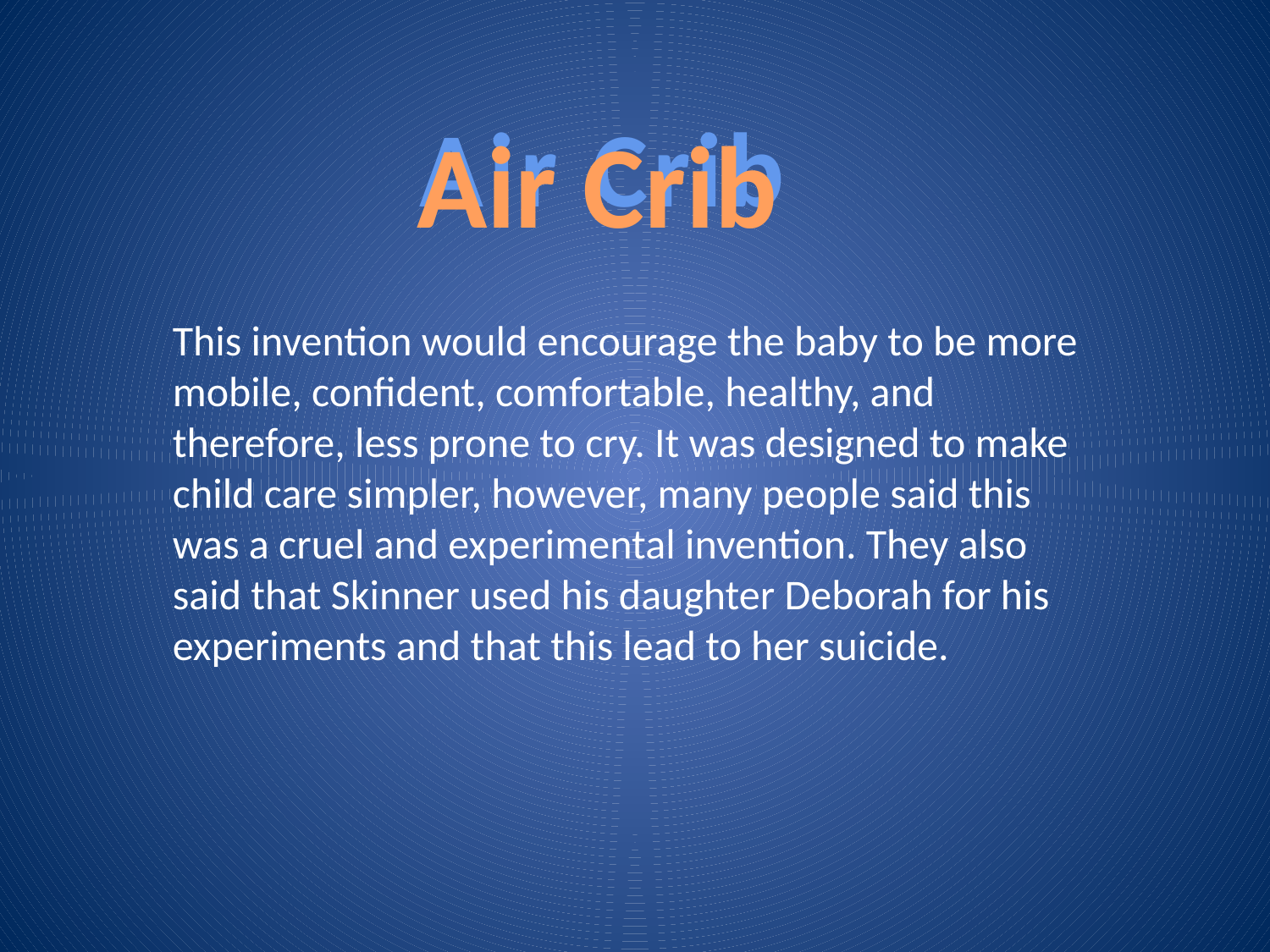

Air Crib
Air Crib
This invention would encourage the baby to be more mobile, confident, comfortable, healthy, and therefore, less prone to cry. It was designed to make child care simpler, however, many people said this was a cruel and experimental invention. They also said that Skinner used his daughter Deborah for his experiments and that this lead to her suicide.